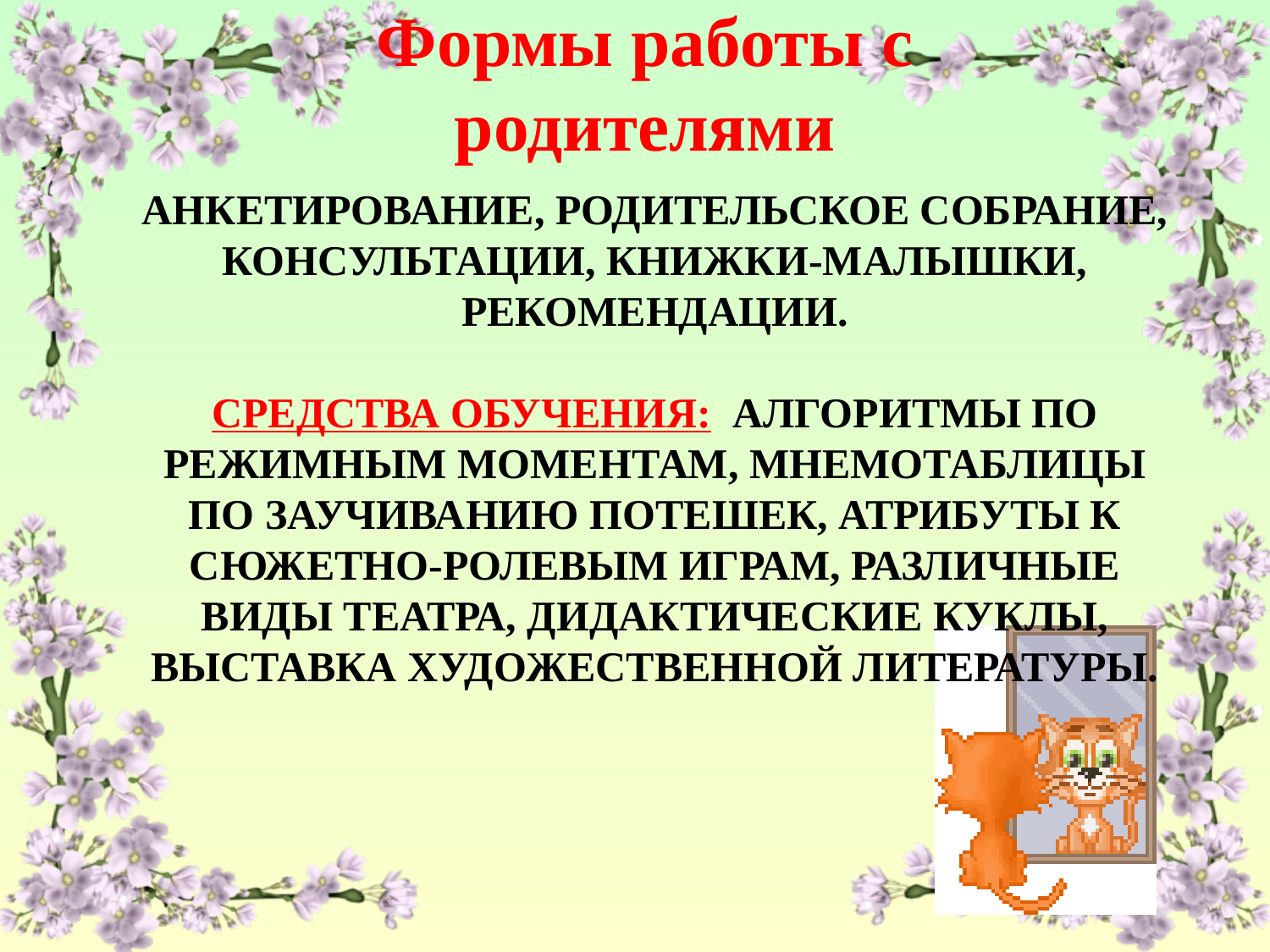

Формы работы с родителями
# анкетирование, родительское собрание, консультации, КНИЖКИ-МАЛЫШКИ, рекомендации. Средства обучения:  алгоритмы по режимным моментам, мнемотаблицы по заучиванию потешек, атрибуты к сюжетно-ролевым играм, различные виды театра, дидактические куклы, ВЫСТАВКА ХУДОЖЕСТВЕННОЙ ЛИТЕРАТУРЫ.